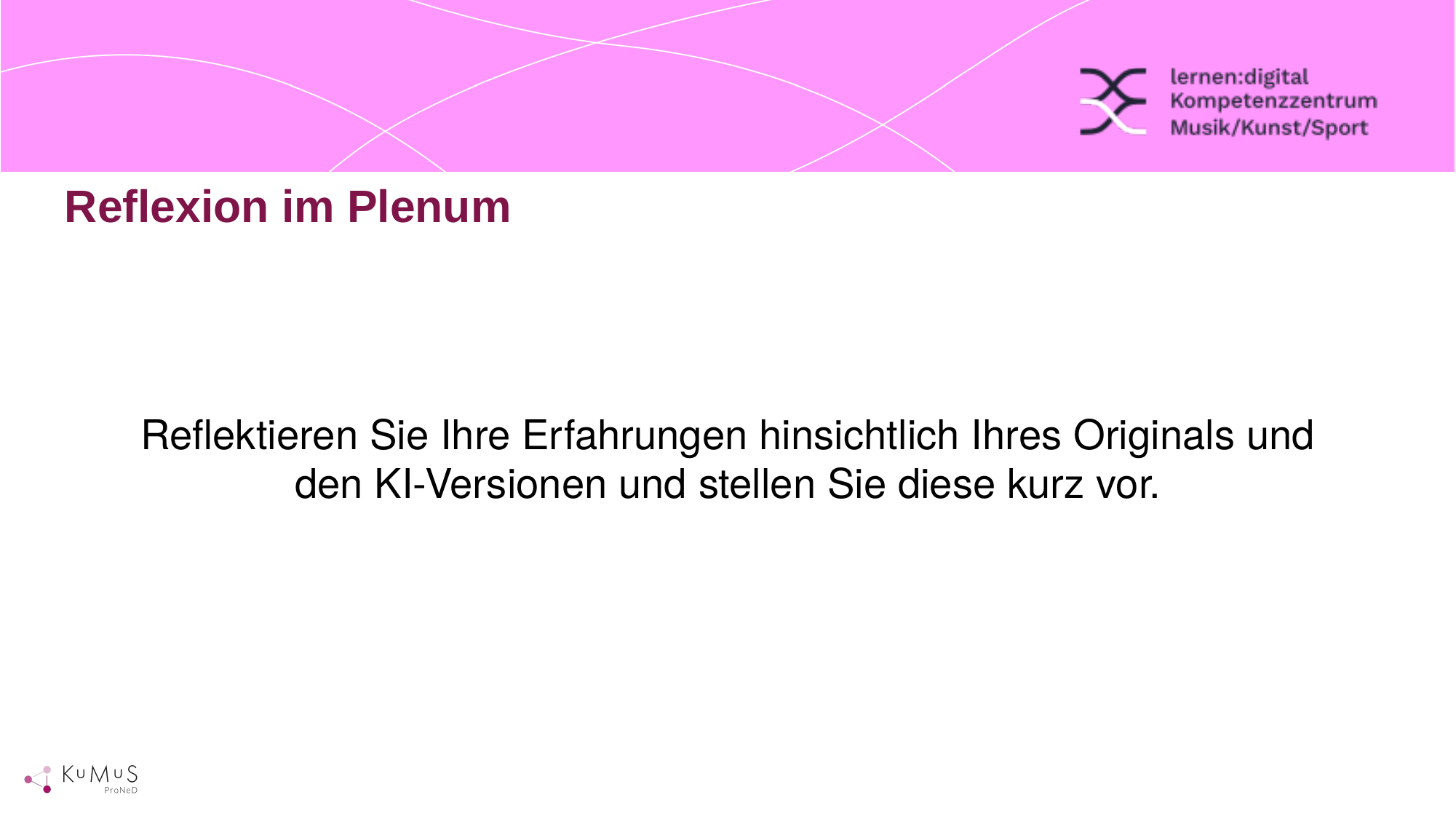

Reflexion im Plenum

Reflektieren Sie Ihre Erfahrungen hinsichtlich Ihres Originals und den KI-Versionen und stellen Sie diese kurz vor.